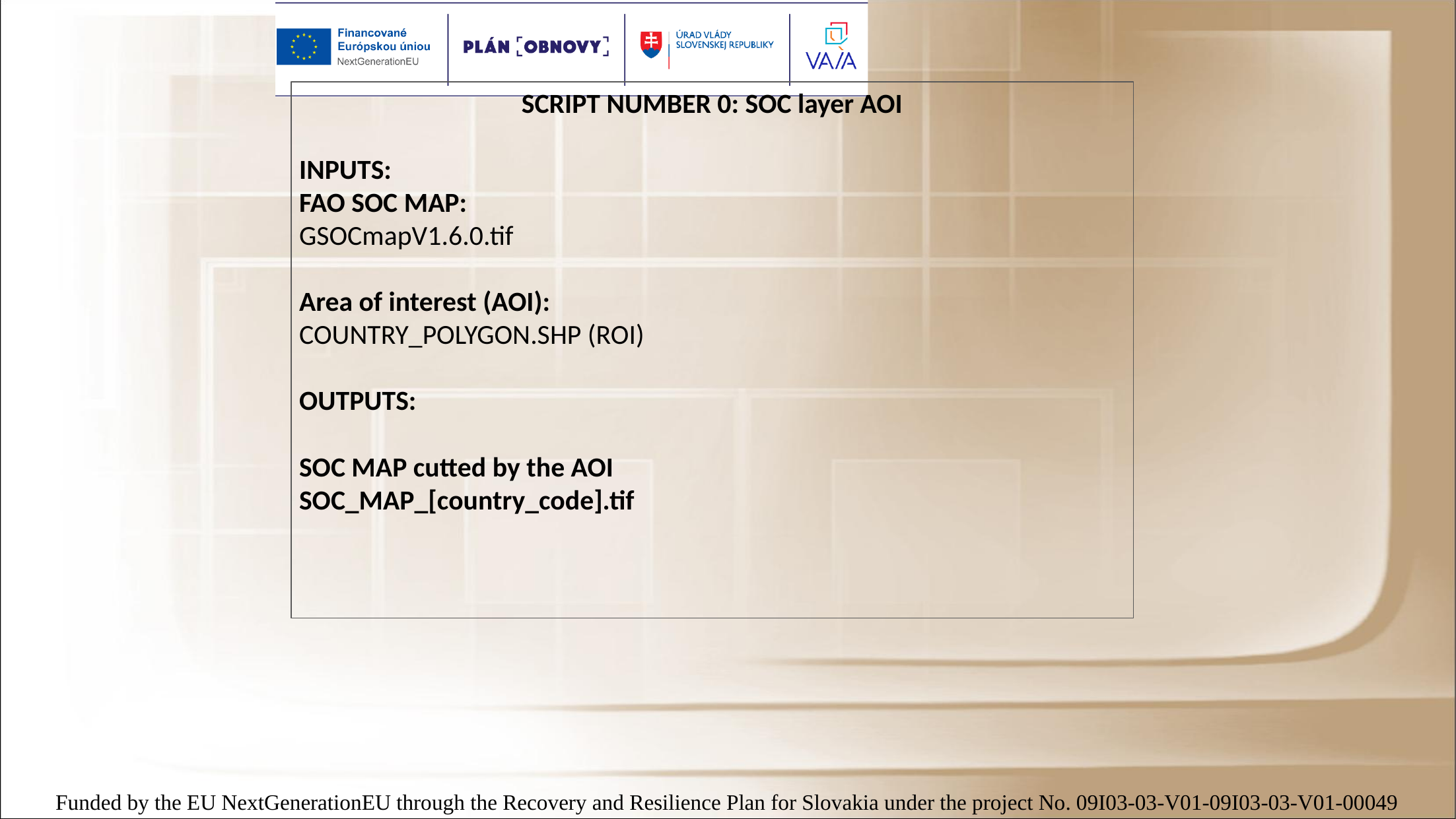

SCRIPT NUMBER 0: SOC layer AOI

INPUTS:
FAO SOC MAP:
GSOCmapV1.6.0.tif

Area of interest (AOI):
COUNTRY_POLYGON.SHP (ROI)

OUTPUTS:

SOC MAP cutted by the AOI
SOC_MAP_[country_code].tif